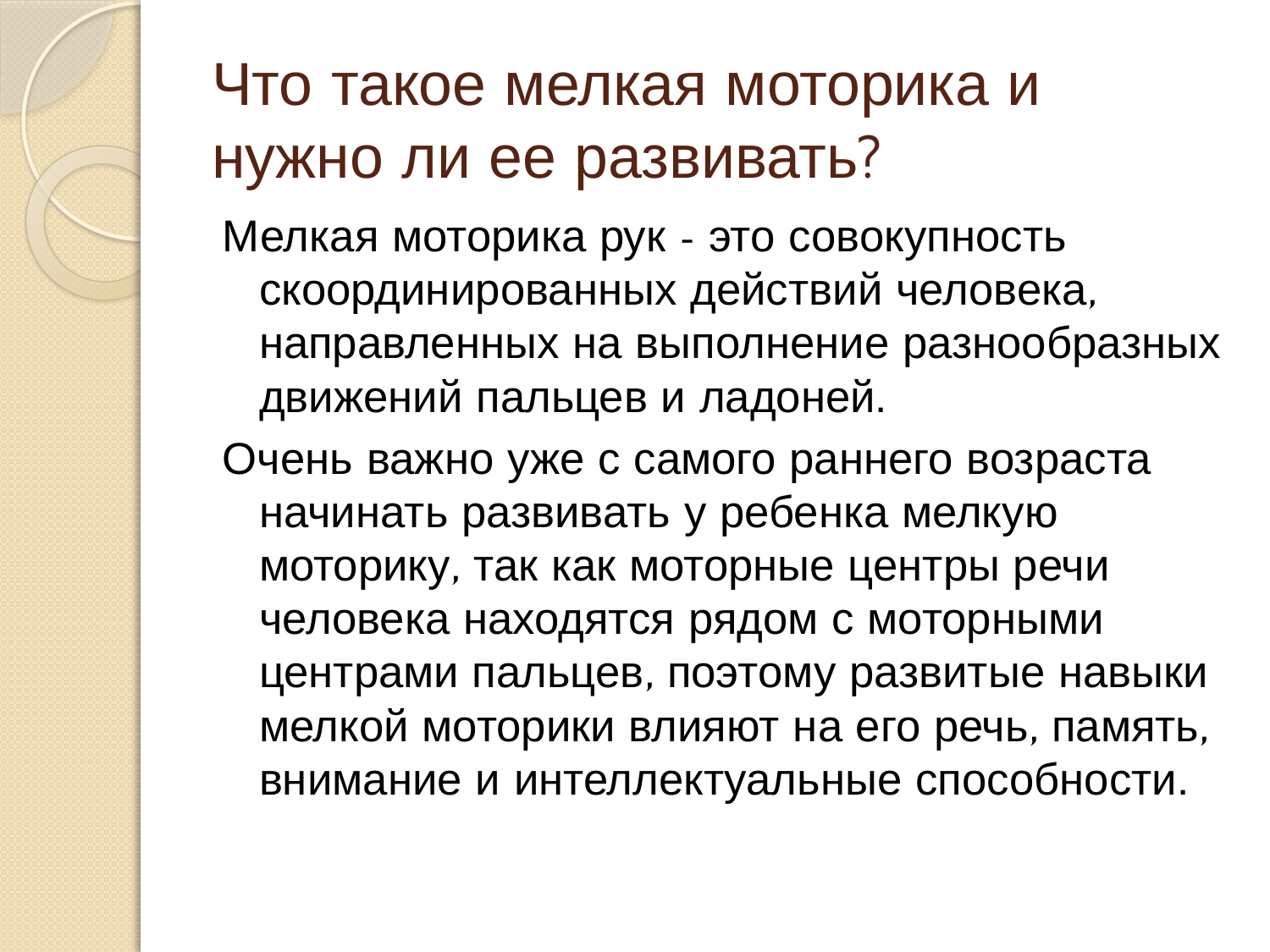

# Что такое мелкая моторика и нужно ли ее развивать?
Мелкая моторика рук - это совокупность скоординированных действий человека, направленных на выполнение разнообразных движений пальцев и ладоней.
Очень важно уже с самого раннего возраста начинать развивать у ребенка мелкую моторику, так как моторные центры речи человека находятся рядом с моторными центрами пальцев, поэтому развитые навыки мелкой моторики влияют на его речь, память, внимание и интеллектуальные способности.